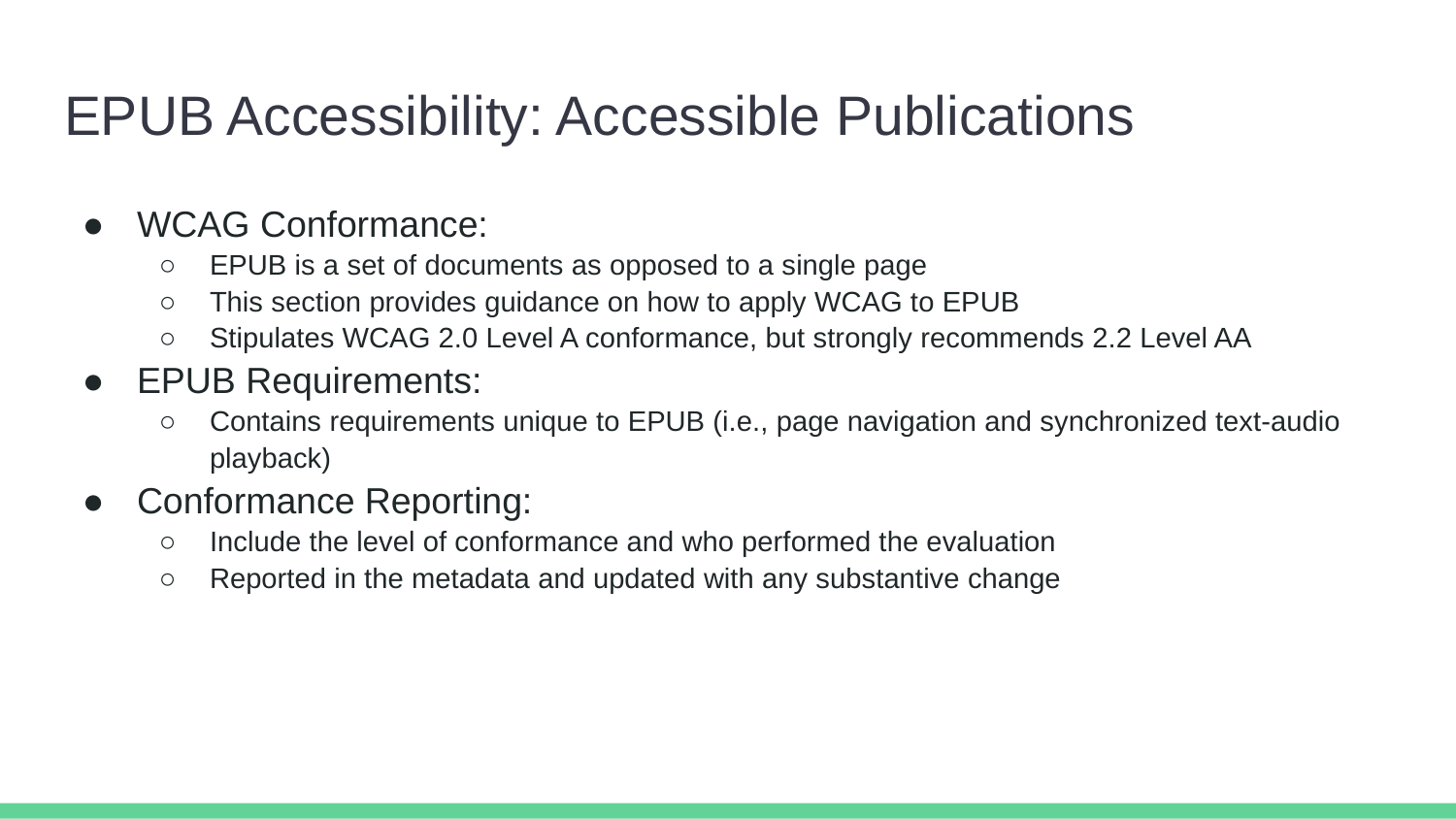

# EPUB Accessibility: Accessible Publications
WCAG Conformance:
EPUB is a set of documents as opposed to a single page
This section provides guidance on how to apply WCAG to EPUB
Stipulates WCAG 2.0 Level A conformance, but strongly recommends 2.2 Level AA
EPUB Requirements:
Contains requirements unique to EPUB (i.e., page navigation and synchronized text-audio playback)
Conformance Reporting:
Include the level of conformance and who performed the evaluation
Reported in the metadata and updated with any substantive change